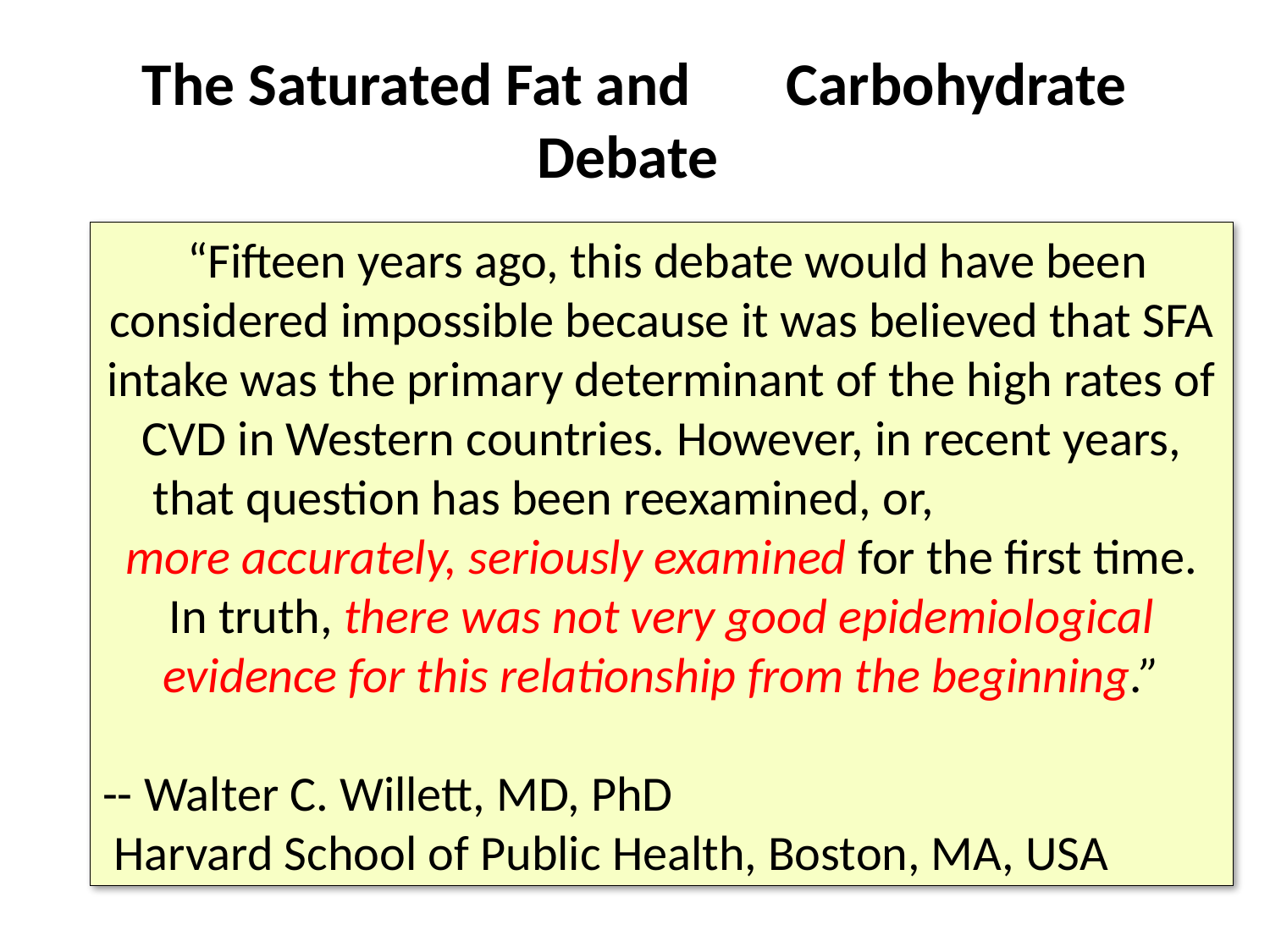

# The Saturated Fat and       Carbohydrate Debate

 “Fifteen years ago, this debate would have been considered impossible because it was believed that SFA intake was the primary determinant of the high rates of CVD in Western countries. However, in recent years, that question has been reexamined, or,                      more accurately, seriously examined for the first time. In truth, there was not very good epidemiological evidence for this relationship from the beginning.”

-- Walter C. Willett, MD, PhD
 Harvard School of Public Health, Boston, MA, USA